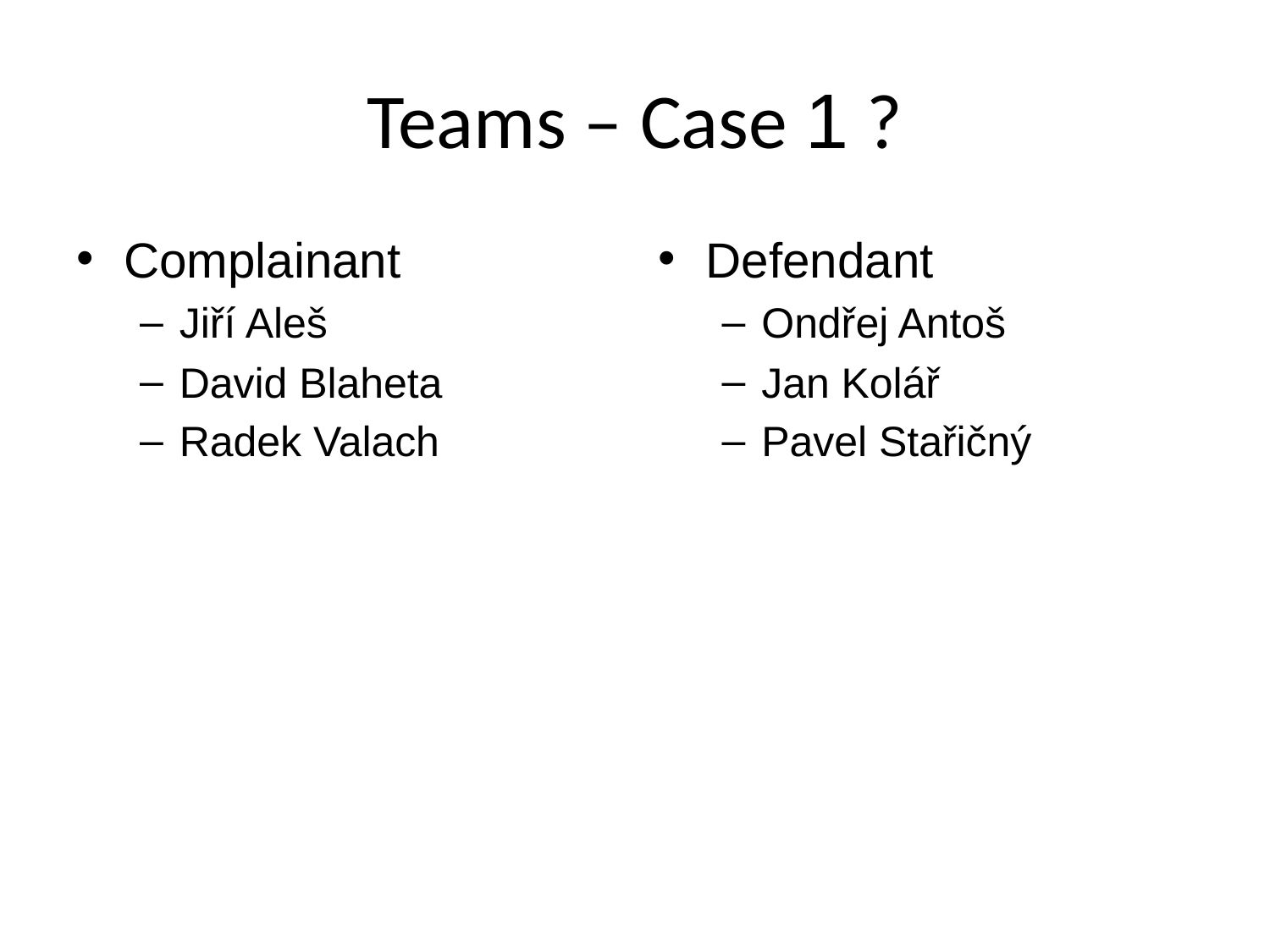

# Teams – Case 1 ?
Complainant
Jiří Aleš
David Blaheta
Radek Valach
Defendant
Ondřej Antoš
Jan Kolář
Pavel Stařičný